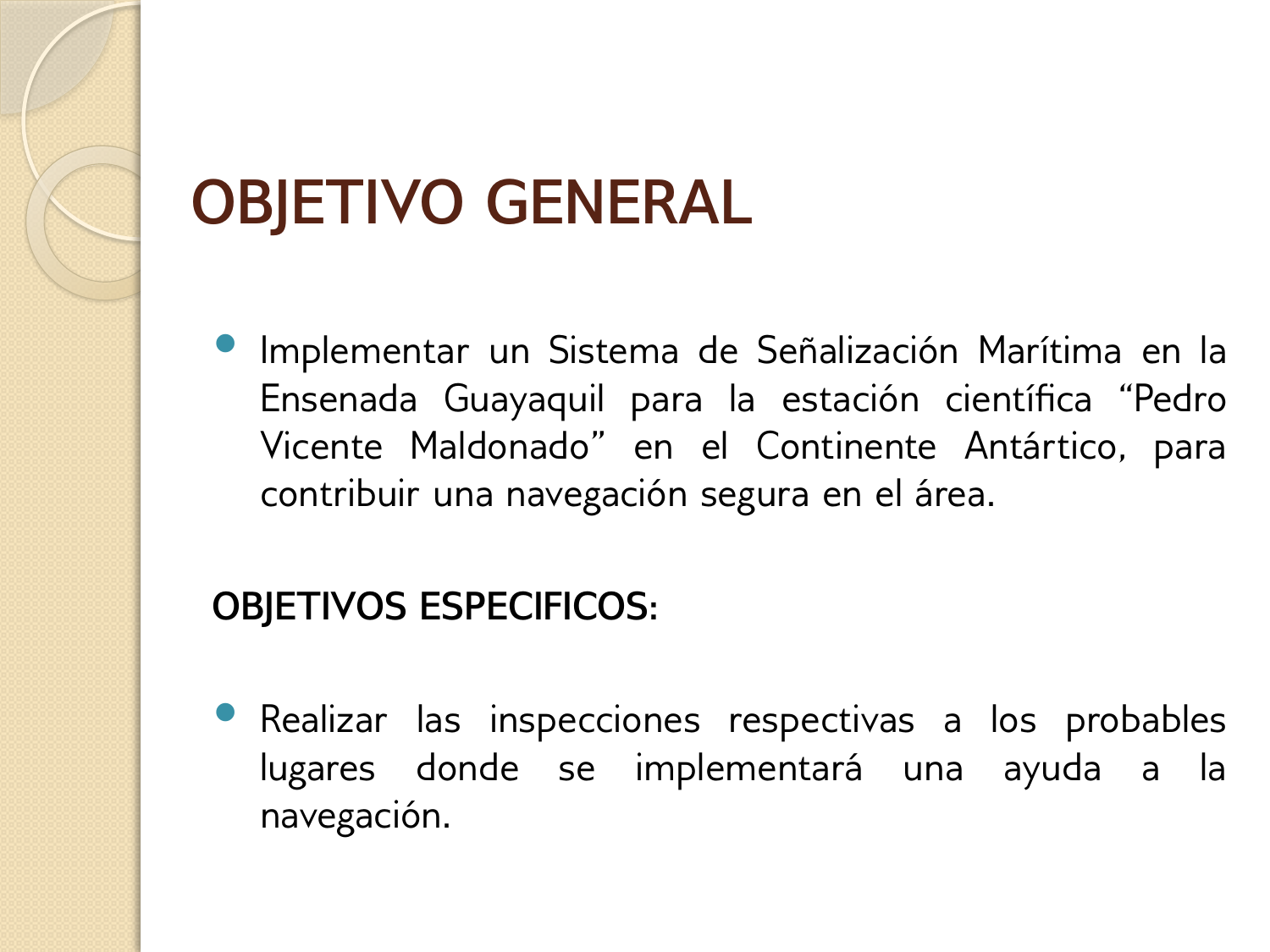

# OBJETIVO GENERAL
Implementar un Sistema de Señalización Marítima en la Ensenada Guayaquil para la estación científica “Pedro Vicente Maldonado” en el Continente Antártico, para contribuir una navegación segura en el área.

OBJETIVOS ESPECIFICOS:

Realizar las inspecciones respectivas a los probables lugares donde se implementará una ayuda a la navegación.